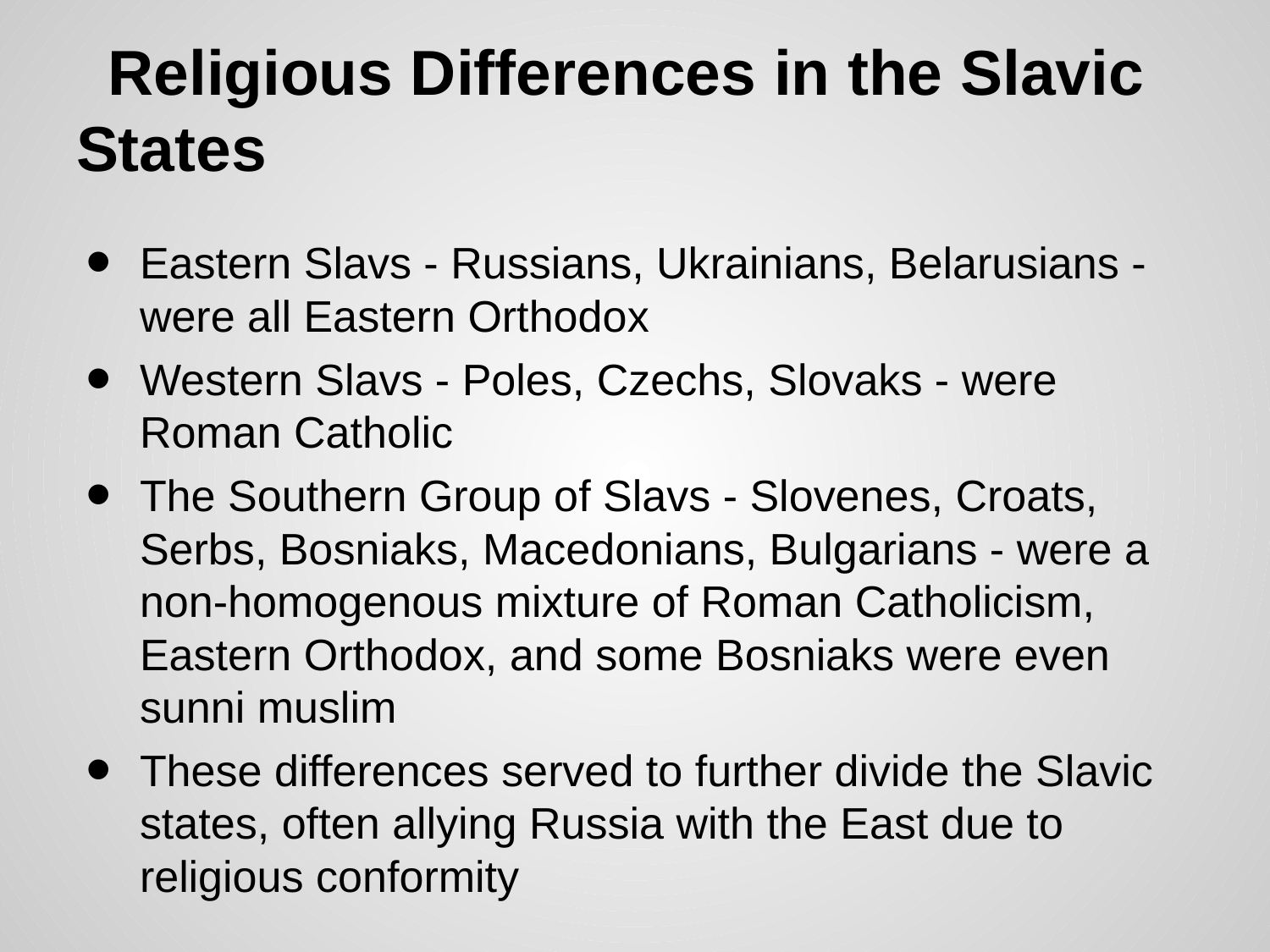

# Religious Differences in the Slavic States
Eastern Slavs - Russians, Ukrainians, Belarusians - were all Eastern Orthodox
Western Slavs - Poles, Czechs, Slovaks - were Roman Catholic
The Southern Group of Slavs - Slovenes, Croats, Serbs, Bosniaks, Macedonians, Bulgarians - were a non-homogenous mixture of Roman Catholicism, Eastern Orthodox, and some Bosniaks were even sunni muslim
These differences served to further divide the Slavic states, often allying Russia with the East due to religious conformity